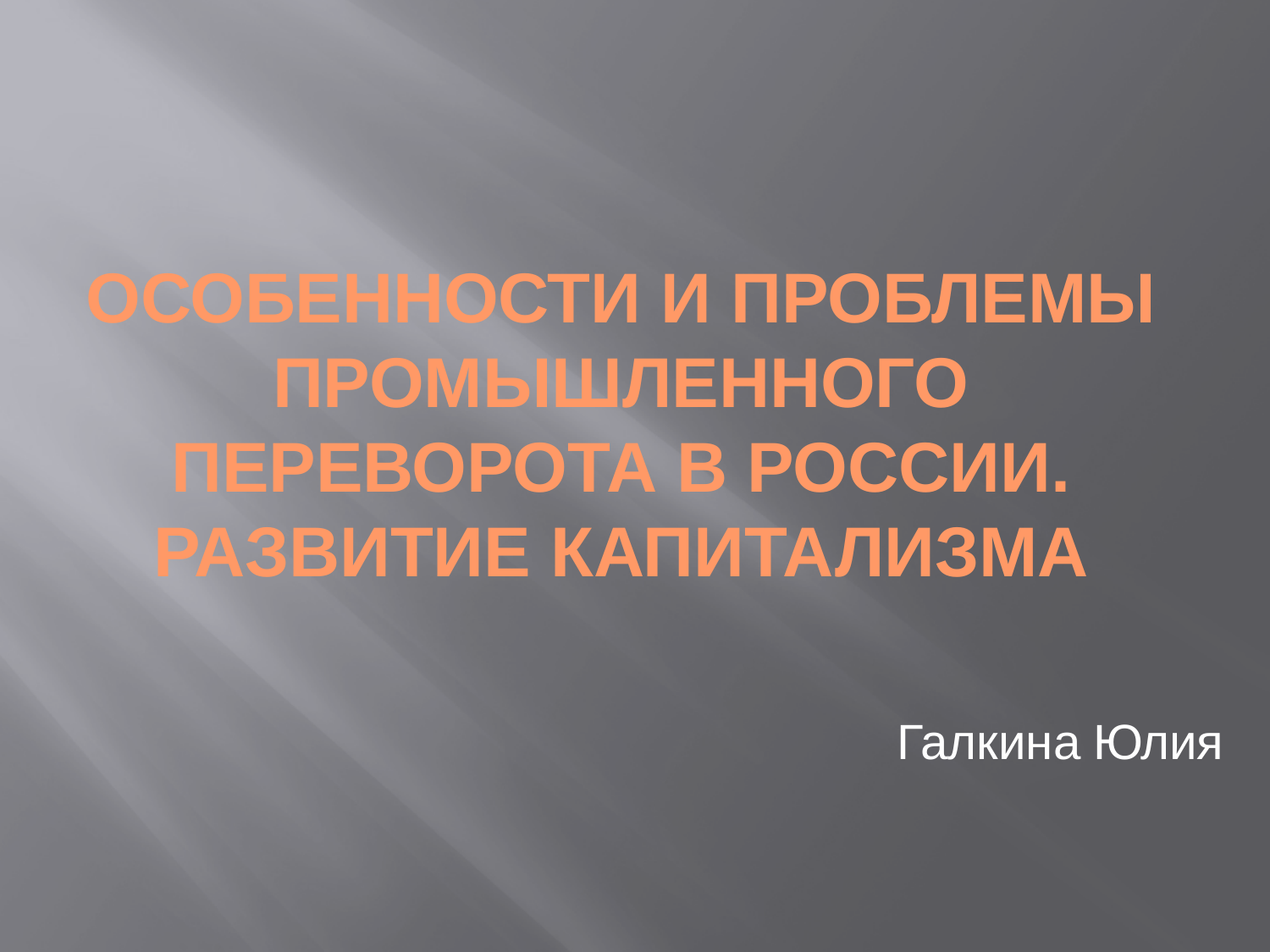

# Особенности и проблемы промышленного переворота в России. Развитие капитализма

Галкина Юлия